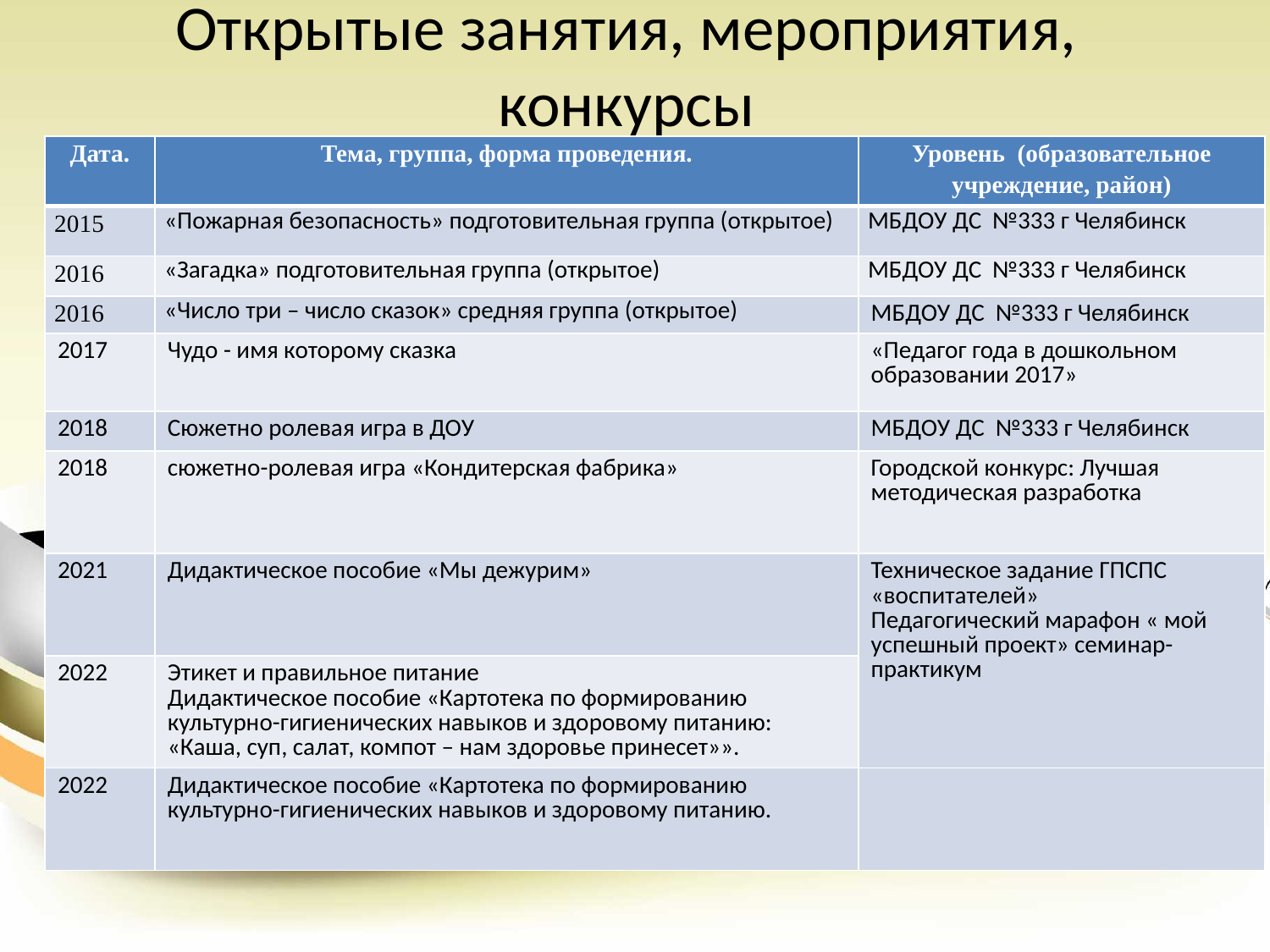

# Открытые занятия, мероприятия, конкурсы
| Дата. | Тема, группа, форма проведения. | Уровень (образовательное учреждение, район) |
| --- | --- | --- |
| 2015 | «Пожарная безопасность» подготовительная группа (открытое) | МБДОУ ДС №333 г Челябинск |
| 2016 | «Загадка» подготовительная группа (открытое) | МБДОУ ДС №333 г Челябинск |
| 2016 | «Число три – число сказок» средняя группа (открытое) | МБДОУ ДС №333 г Челябинск |
| 2017 | Чудо - имя которому сказка | «Педагог года в дошкольном образовании 2017» |
| 2018 | Сюжетно ролевая игра в ДОУ | МБДОУ ДС №333 г Челябинск |
| 2018 | сюжетно-ролевая игра «Кондитерская фабрика» | Городской конкурс: Лучшая методическая разработка |
| 2021 | Дидактическое пособие «Мы дежурим» | Техническое задание ГПСПС «воспитателей» Педагогический марафон « мой успешный проект» семинар-практикум |
| 2022 | Этикет и правильное питание Дидактическое пособие «Картотека по формированию культурно-гигиенических навыков и здоровому питанию: «Каша, суп, салат, компот – нам здоровье принесет»». |  |
| 2022 | Дидактическое пособие «Картотека по формированию культурно-гигиенических навыков и здоровому питанию. |  |